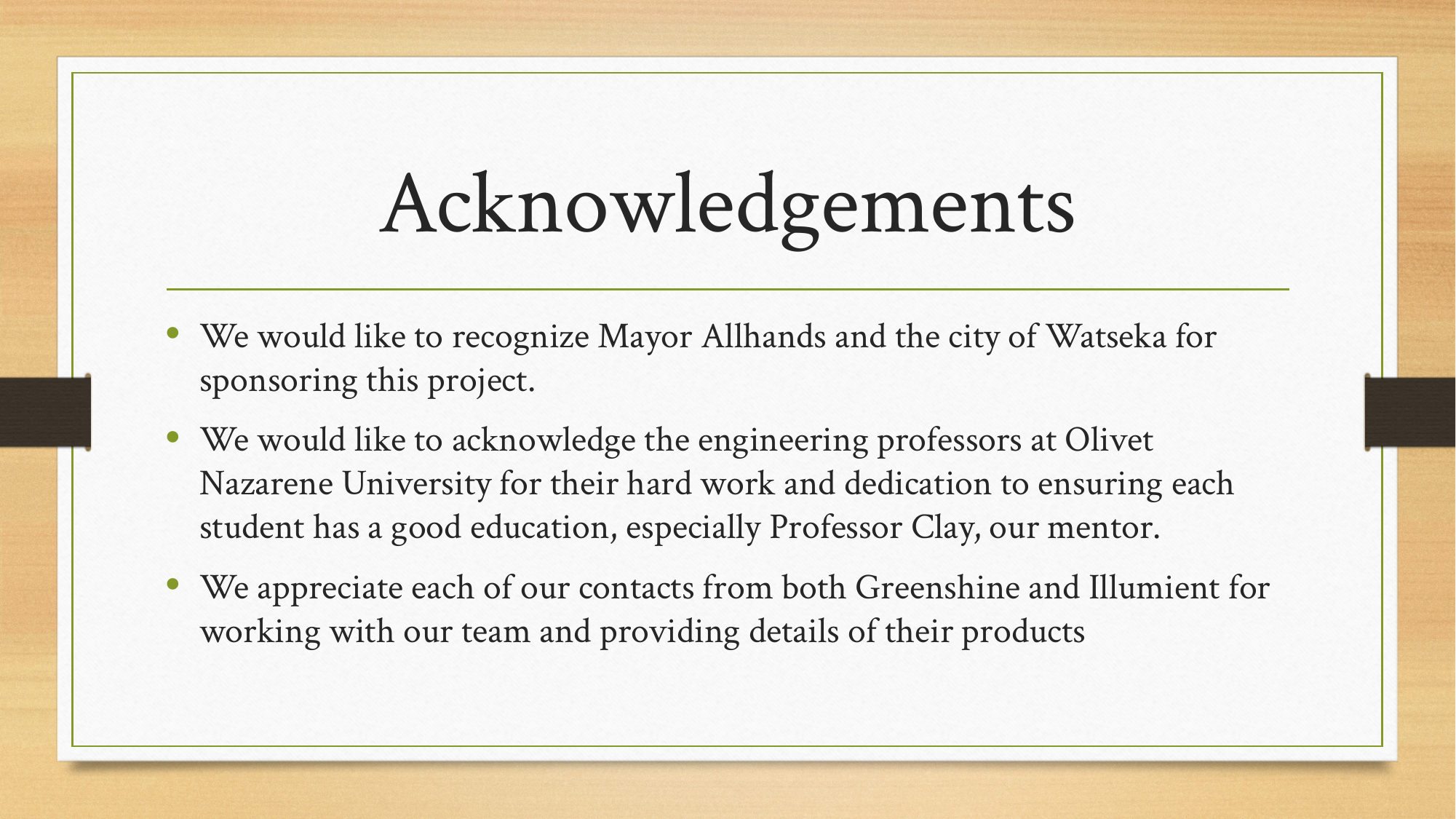

# Acknowledgements
We would like to recognize Mayor Allhands and the city of Watseka for sponsoring this project.
We would like to acknowledge the engineering professors at Olivet Nazarene University for their hard work and dedication to ensuring each student has a good education, especially Professor Clay, our mentor.
We appreciate each of our contacts from both Greenshine and Illumient for working with our team and providing details of their products